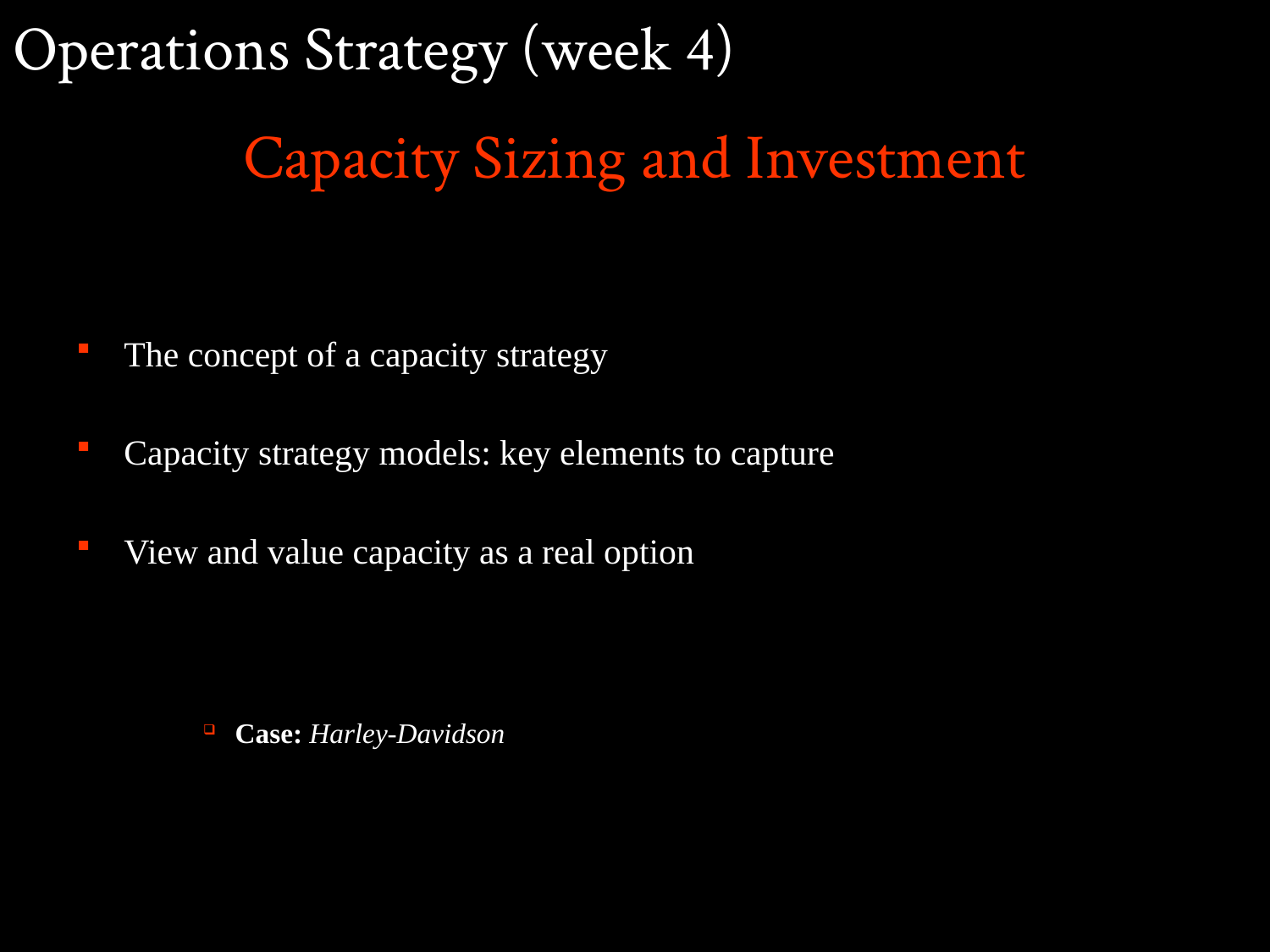

Operations Strategy (week 4)
Capacity Sizing and Investment
The concept of a capacity strategy

Capacity strategy models: key elements to capture

View and value capacity as a real option

Case: Harley-Davidson